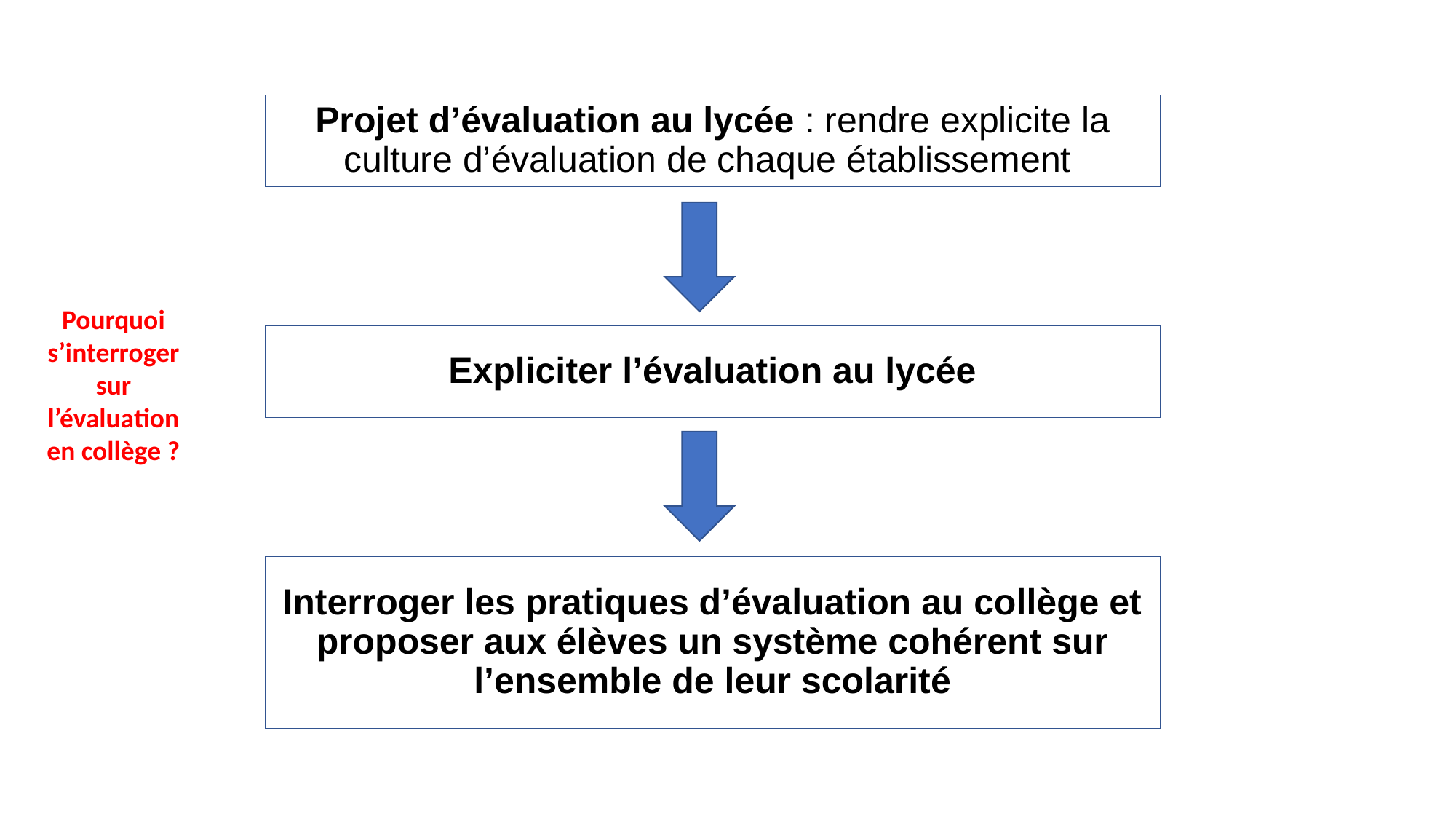

# Projet d’évaluation au lycée : rendre explicite la culture d’évaluation de chaque établissement

Pourquoi s’interroger sur l’évaluation en collège ?
Expliciter l’évaluation au lycée

Interroger les pratiques d’évaluation au collège et proposer aux élèves un système cohérent sur l’ensemble de leur scolarité